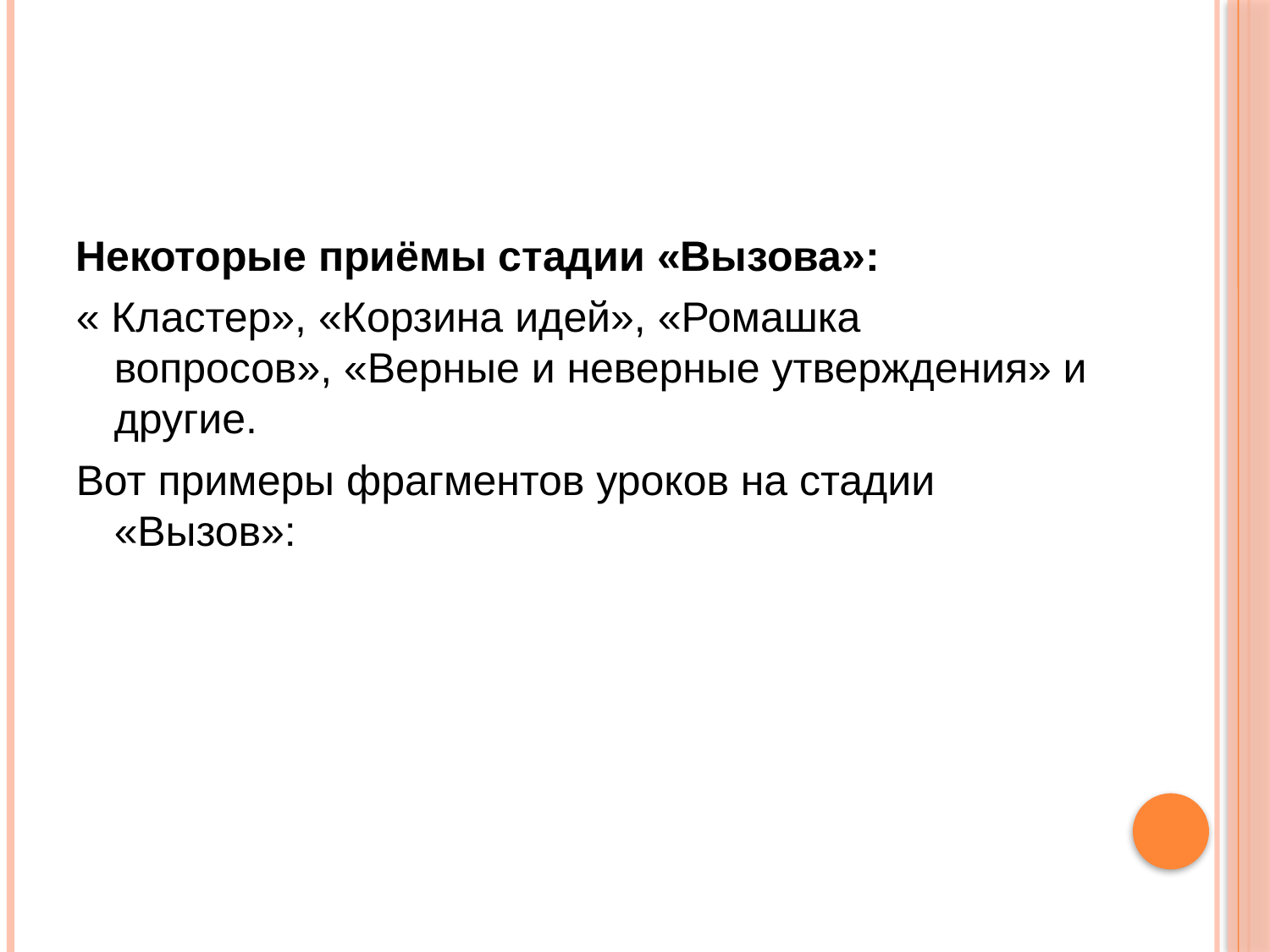

#
Некоторые приёмы стадии «Вызова»:
« Кластер», «Корзина идей», «Ромашка вопросов», «Верные и неверные утверждения» и другие.
Вот примеры фрагментов уроков на стадии «Вызов»: